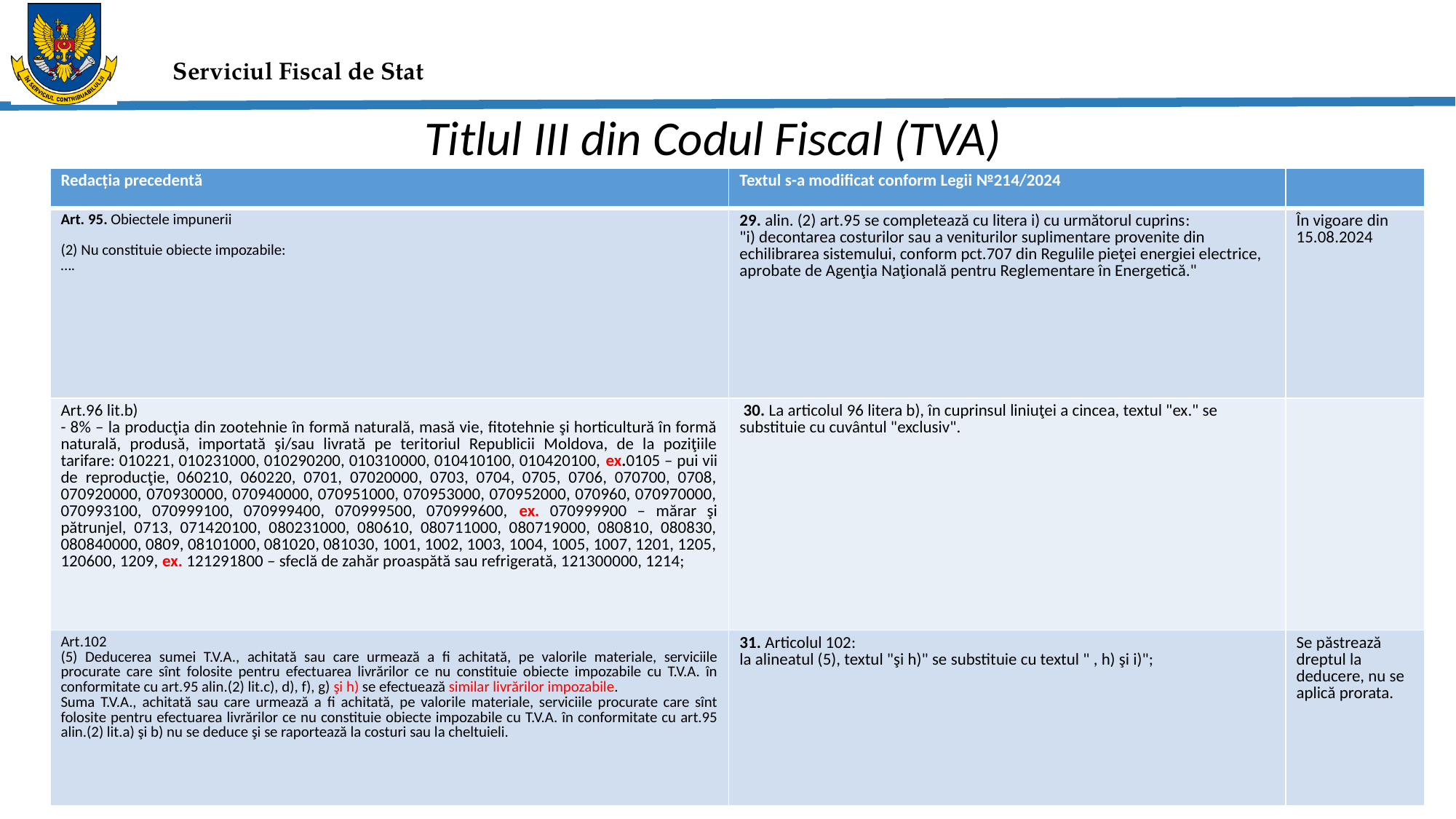

# Titlul III din Codul Fiscal (TVA)
| Redacția precedentă | Textul s-a modificat conform Legii №214/2024 |  |
| --- | --- | --- |
| Art. 95. Obiectele impunerii (2) Nu constituie obiecte impozabile: …. | 29. alin. (2) art.95 se completează cu litera i) cu următorul cuprins: "i) decontarea costurilor sau a veniturilor suplimentare provenite din echilibrarea sistemului, conform pct.707 din Regulile pieţei energiei electrice, aprobate de Agenţia Naţională pentru Reglementare în Energetică." | În vigoare din 15.08.2024 |
| Art.96 lit.b) - 8% – la producţia din zootehnie în formă naturală, masă vie, fitotehnie şi horticultură în formă naturală, produsă, importată şi/sau livrată pe teritoriul Republicii Moldova, de la poziţiile tarifare: 010221, 010231000, 010290200, 010310000, 010410100, 010420100, ex.0105 – pui vii de reproducţie, 060210, 060220, 0701, 07020000, 0703, 0704, 0705, 0706, 070700, 0708, 070920000, 070930000, 070940000, 070951000, 070953000, 070952000, 070960, 070970000, 070993100, 070999100, 070999400, 070999500, 070999600, ex. 070999900 – mărar şi pătrunjel, 0713, 071420100, 080231000, 080610, 080711000, 080719000, 080810, 080830, 080840000, 0809, 08101000, 081020, 081030, 1001, 1002, 1003, 1004, 1005, 1007, 1201, 1205, 120600, 1209, ex. 121291800 – sfeclă de zahăr proaspătă sau refrigerată, 121300000, 1214; | 30. La articolul 96 litera b), în cuprinsul liniuţei a cincea, textul "ex." se substituie cu cuvântul "exclusiv". |  |
| Art.102 (5) Deducerea sumei T.V.A., achitată sau care urmează a fi achitată, pe valorile materiale, serviciile procurate care sînt folosite pentru efectuarea livrărilor ce nu constituie obiecte impozabile cu T.V.A. în conformitate cu art.95 alin.(2) lit.c), d), f), g) şi h) se efectuează similar livrărilor impozabile. Suma T.V.A., achitată sau care urmează a fi achitată, pe valorile materiale, serviciile procurate care sînt folosite pentru efectuarea livrărilor ce nu constituie obiecte impozabile cu T.V.A. în conformitate cu art.95 alin.(2) lit.a) şi b) nu se deduce şi se raportează la costuri sau la cheltuieli. | 31. Articolul 102: la alineatul (5), textul "şi h)" se substituie cu textul " , h) şi i)"; | Se păstrează dreptul la deducere, nu se aplică prorata. |